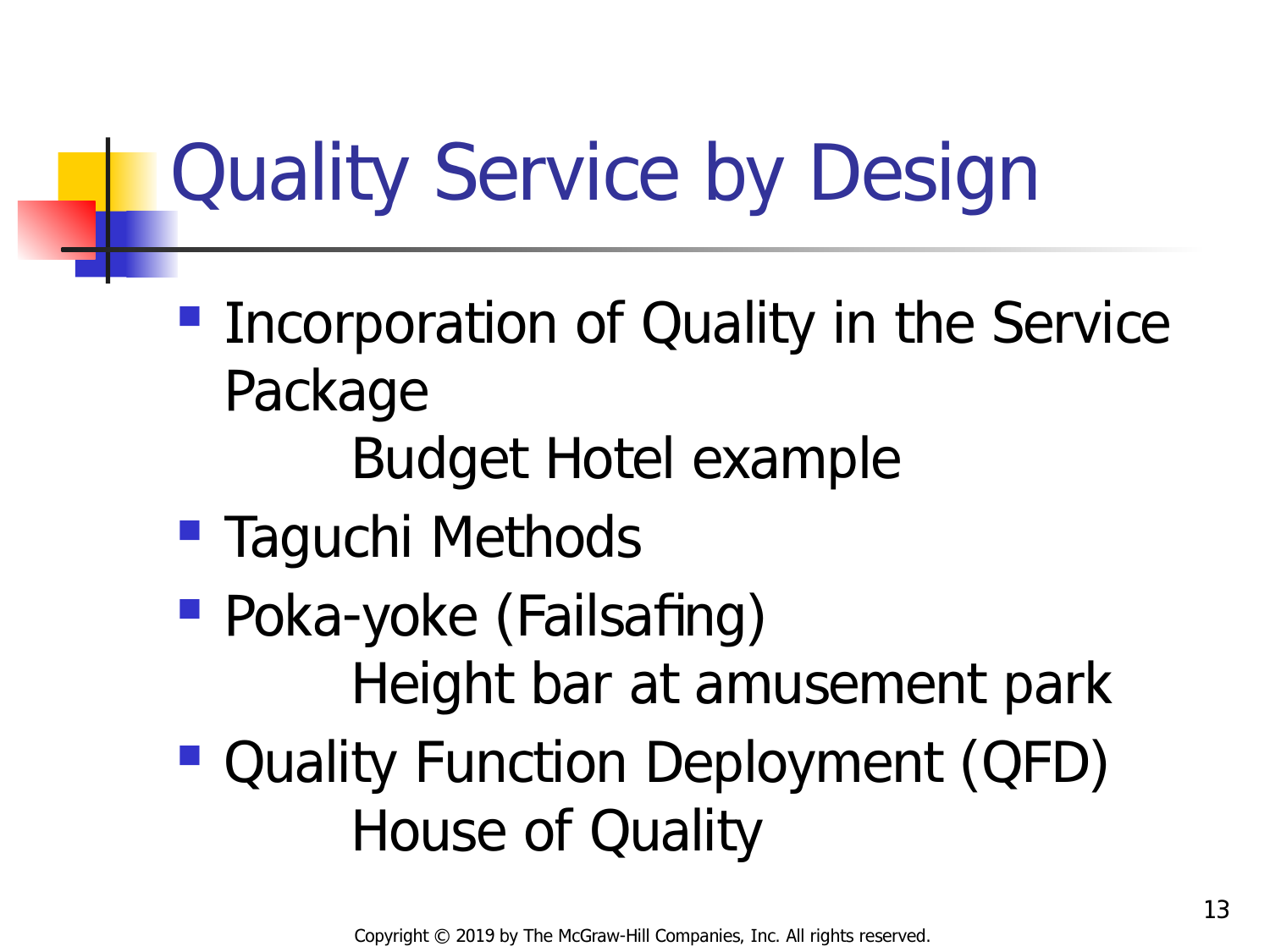

# Quality Service by Design
Incorporation of Quality in the Service Package
	Budget Hotel example
Taguchi Methods
Poka-yoke (Failsafing)
	Height bar at amusement park
Quality Function Deployment (QFD)
	House of Quality
13
Copyright © 2019 by The McGraw-Hill Companies, Inc. All rights reserved.